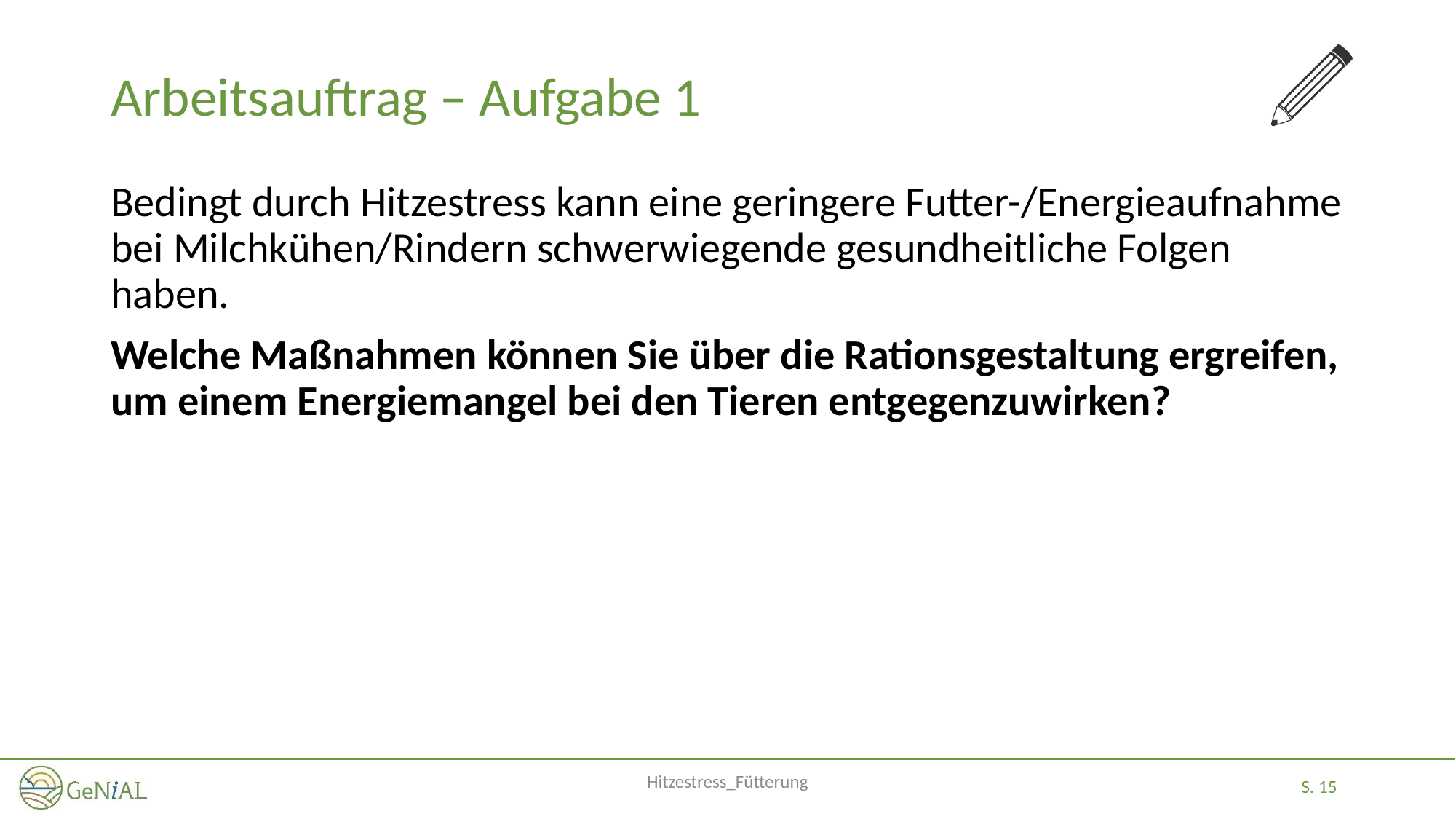

# Arbeitsauftrag – Aufgabe 1
Bedingt durch Hitzestress kann eine geringere Futter-/Energieaufnahme bei Milchkühen/Rindern schwerwiegende gesundheitliche Folgen haben.
Welche Maßnahmen können Sie über die Rationsgestaltung ergreifen, um einem Energiemangel bei den Tieren entgegenzuwirken?
Hitzestress_Fütterung